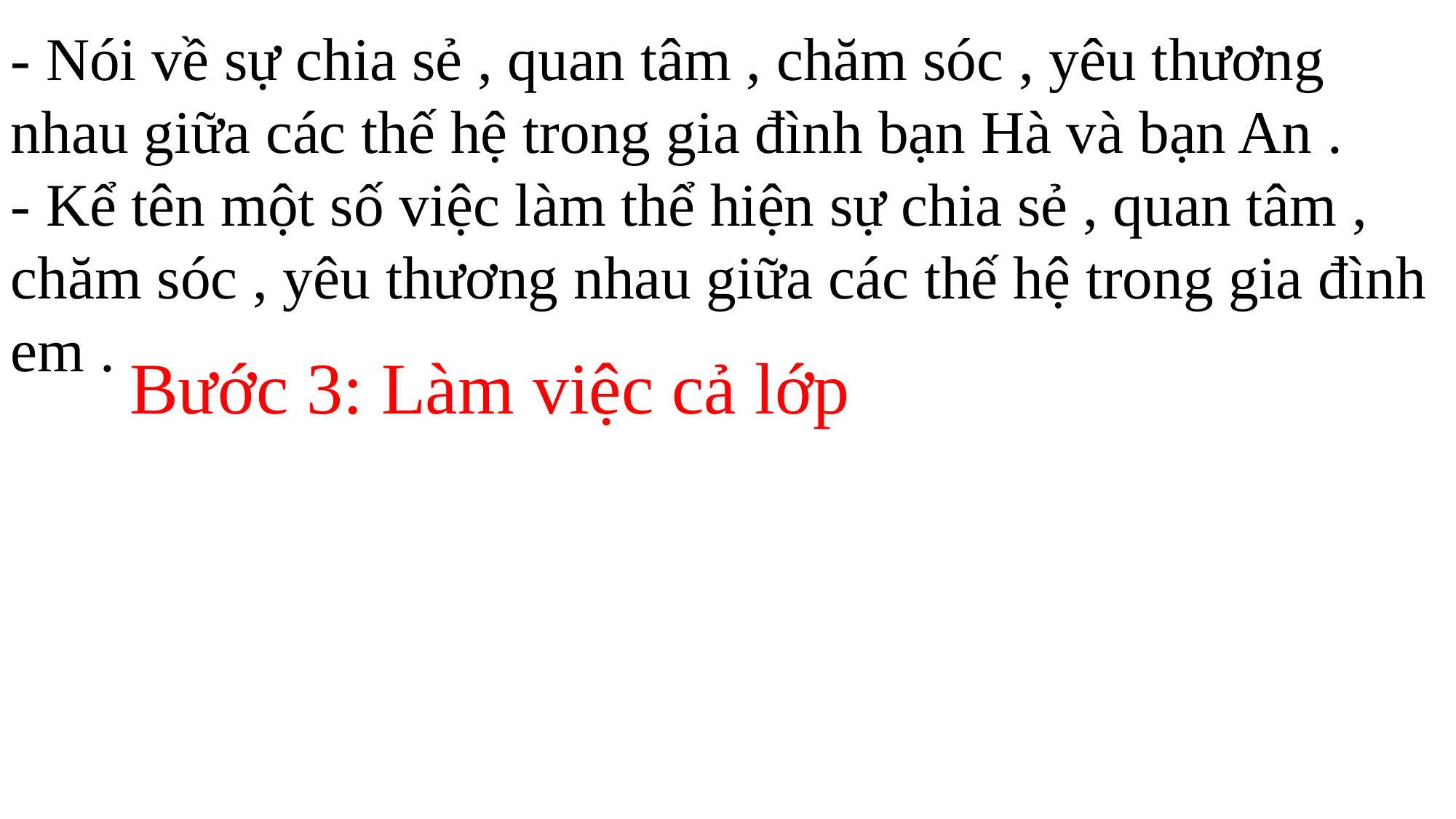

- Nói về sự chia sẻ , quan tâm , chăm sóc , yêu thương nhau giữa các thế hệ trong gia đình bạn Hà và bạn An .
- Kể tên một số việc làm thể hiện sự chia sẻ , quan tâm , chăm sóc , yêu thương nhau giữa các thế hệ trong gia đình em .
Bước 3: Làm việc cả lớp